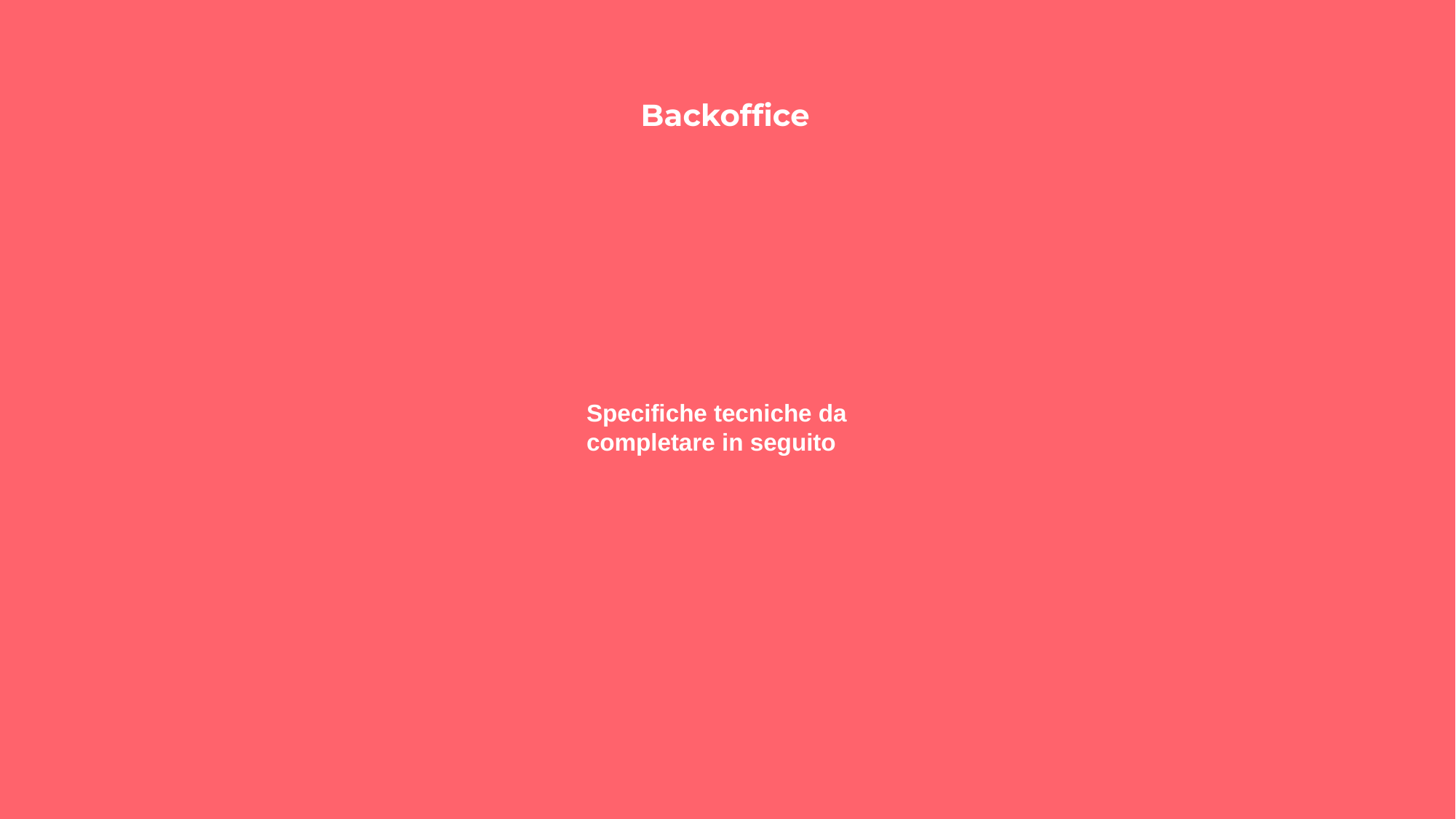

Backoffice
Specifiche tecniche da completare in seguito